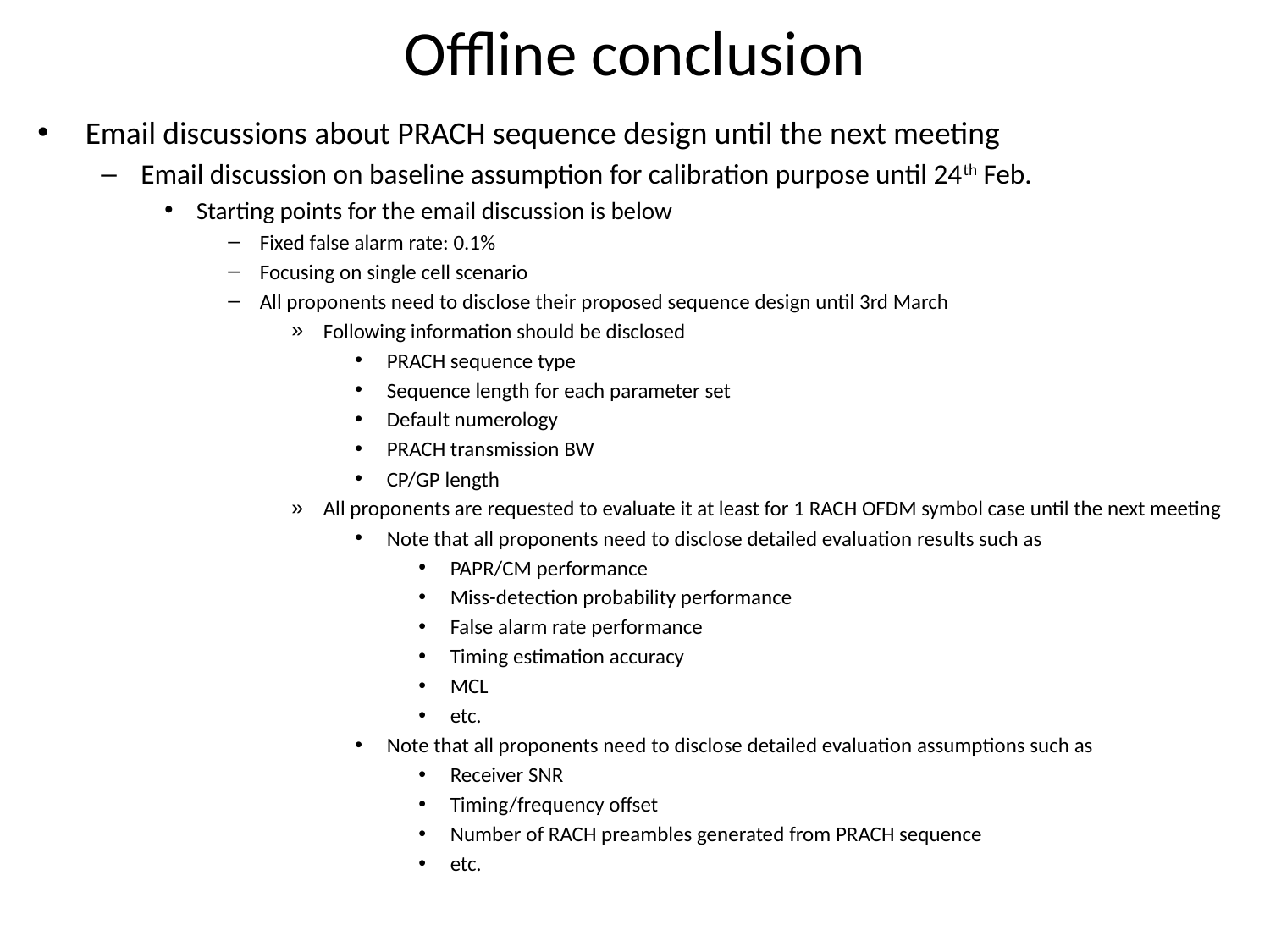

# Offline conclusion
Email discussions about PRACH sequence design until the next meeting
Email discussion on baseline assumption for calibration purpose until 24th Feb.
Starting points for the email discussion is below
Fixed false alarm rate: 0.1%
Focusing on single cell scenario
All proponents need to disclose their proposed sequence design until 3rd March
Following information should be disclosed
PRACH sequence type
Sequence length for each parameter set
Default numerology
PRACH transmission BW
CP/GP length
All proponents are requested to evaluate it at least for 1 RACH OFDM symbol case until the next meeting
Note that all proponents need to disclose detailed evaluation results such as
PAPR/CM performance
Miss-detection probability performance
False alarm rate performance
Timing estimation accuracy
MCL
etc.
Note that all proponents need to disclose detailed evaluation assumptions such as
Receiver SNR
Timing/frequency offset
Number of RACH preambles generated from PRACH sequence
etc.